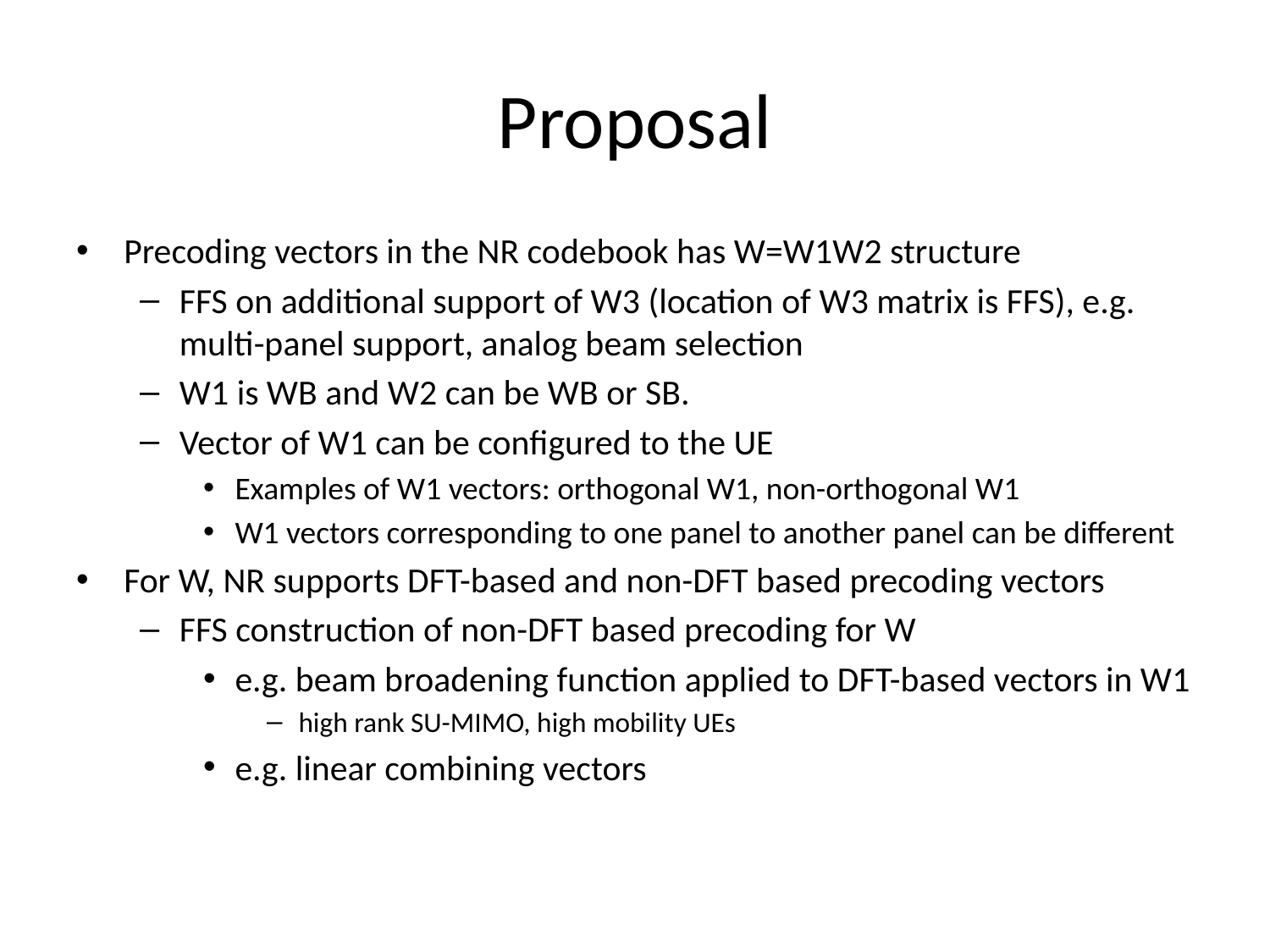

# Proposal
Precoding vectors in the NR codebook has W=W1W2 structure
FFS on additional support of W3 (location of W3 matrix is FFS), e.g. multi-panel support, analog beam selection
W1 is WB and W2 can be WB or SB.
Vector of W1 can be configured to the UE
Examples of W1 vectors: orthogonal W1, non-orthogonal W1
W1 vectors corresponding to one panel to another panel can be different
For W, NR supports DFT-based and non-DFT based precoding vectors
FFS construction of non-DFT based precoding for W
e.g. beam broadening function applied to DFT-based vectors in W1
high rank SU-MIMO, high mobility UEs
e.g. linear combining vectors